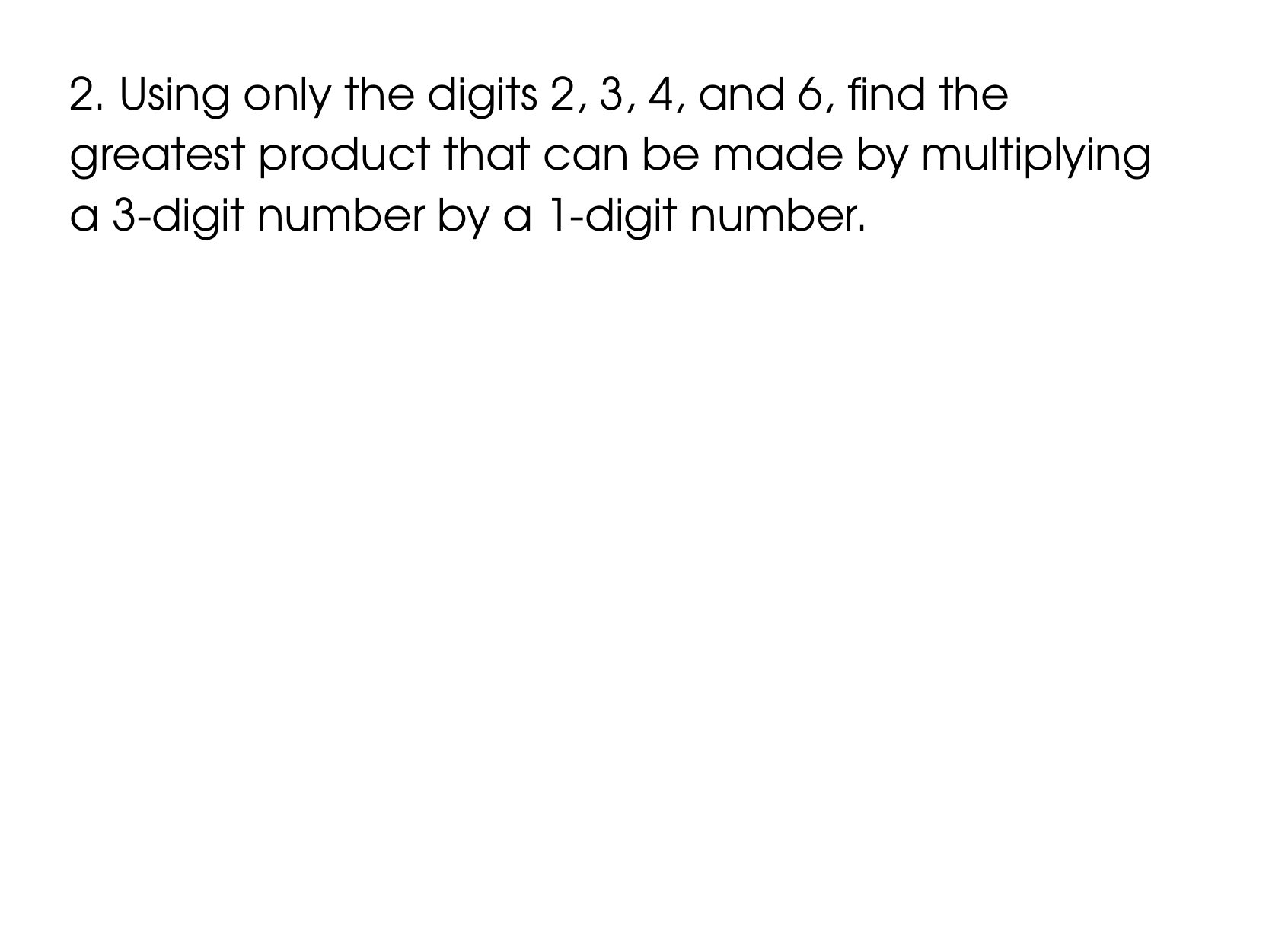

2. Using only the digits 2, 3, 4, and 6, find the greatest product that can be made by multiplying a 3-digit number by a 1-digit number.